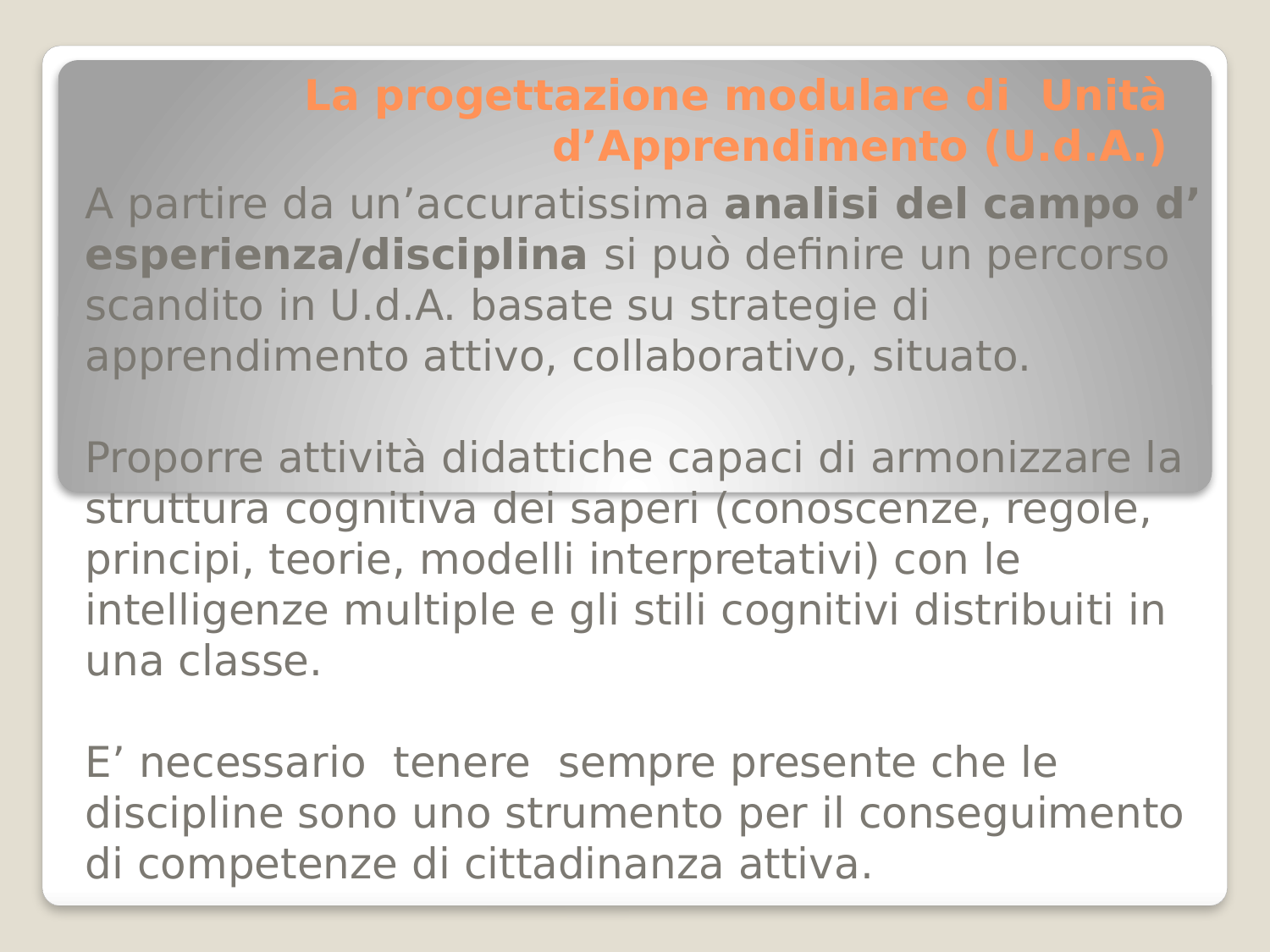

# La progettazione modulare di  Unità d’Apprendimento (U.d.A.)
A partire da un’accuratissima analisi del campo d’ esperienza/disciplina si può definire un percorso scandito in U.d.A. basate su strategie di apprendimento attivo, collaborativo, situato.

Proporre attività didattiche capaci di armonizzare la struttura cognitiva dei saperi (conoscenze, regole, principi, teorie, modelli interpretativi) con le intelligenze multiple e gli stili cognitivi distribuiti in una classe.

E’ necessario  tenere  sempre presente che le discipline sono uno strumento per il conseguimento di competenze di cittadinanza attiva.